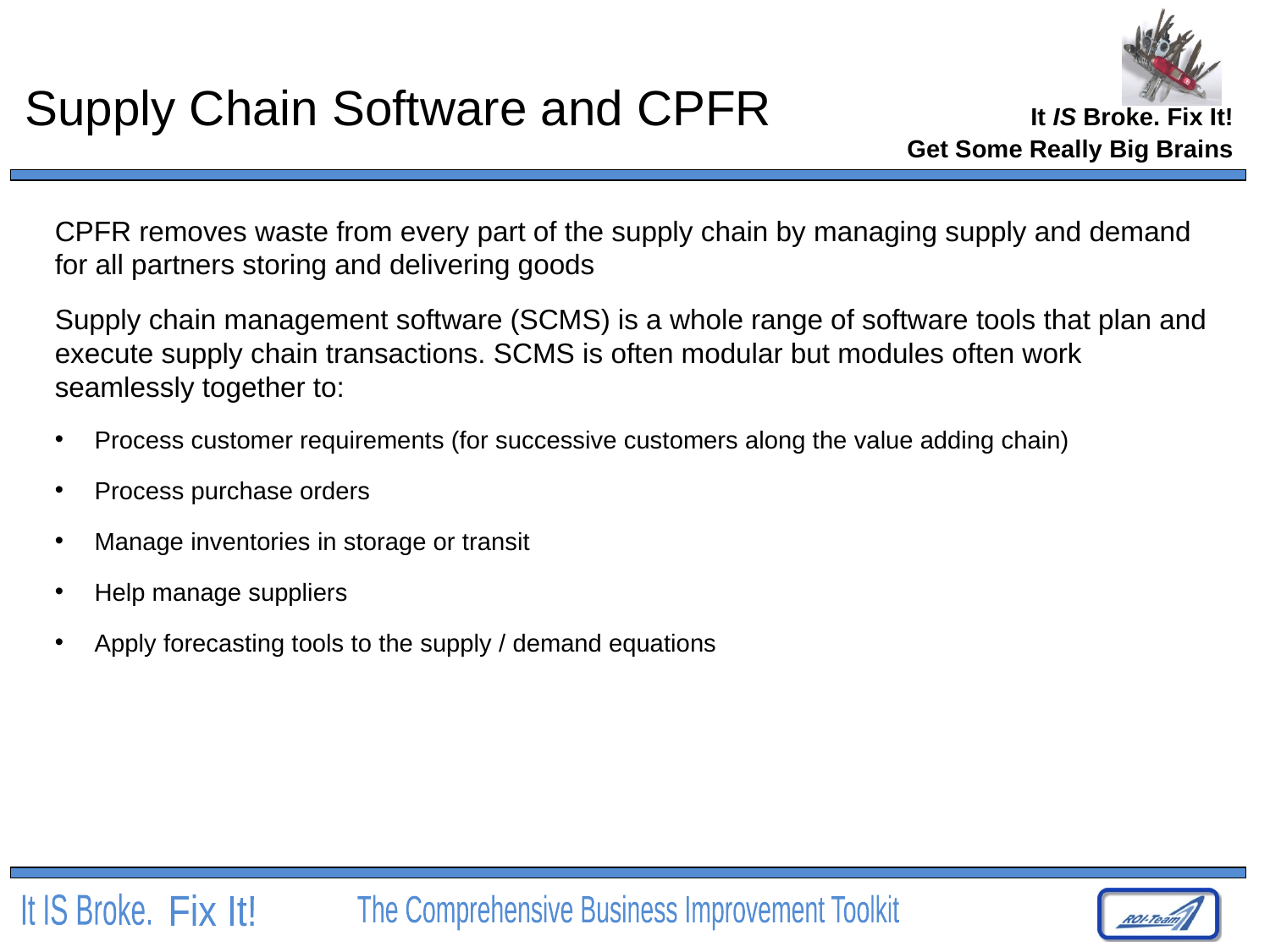

# Supply Chain Software and CPFR
Get Some Really Big Brains
CPFR removes waste from every part of the supply chain by managing supply and demand for all partners storing and delivering goods
Supply chain management software (SCMS) is a whole range of software tools that plan and execute supply chain transactions. SCMS is often modular but modules often work seamlessly together to:
Process customer requirements (for successive customers along the value adding chain)
Process purchase orders
Manage inventories in storage or transit
Help manage suppliers
Apply forecasting tools to the supply / demand equations